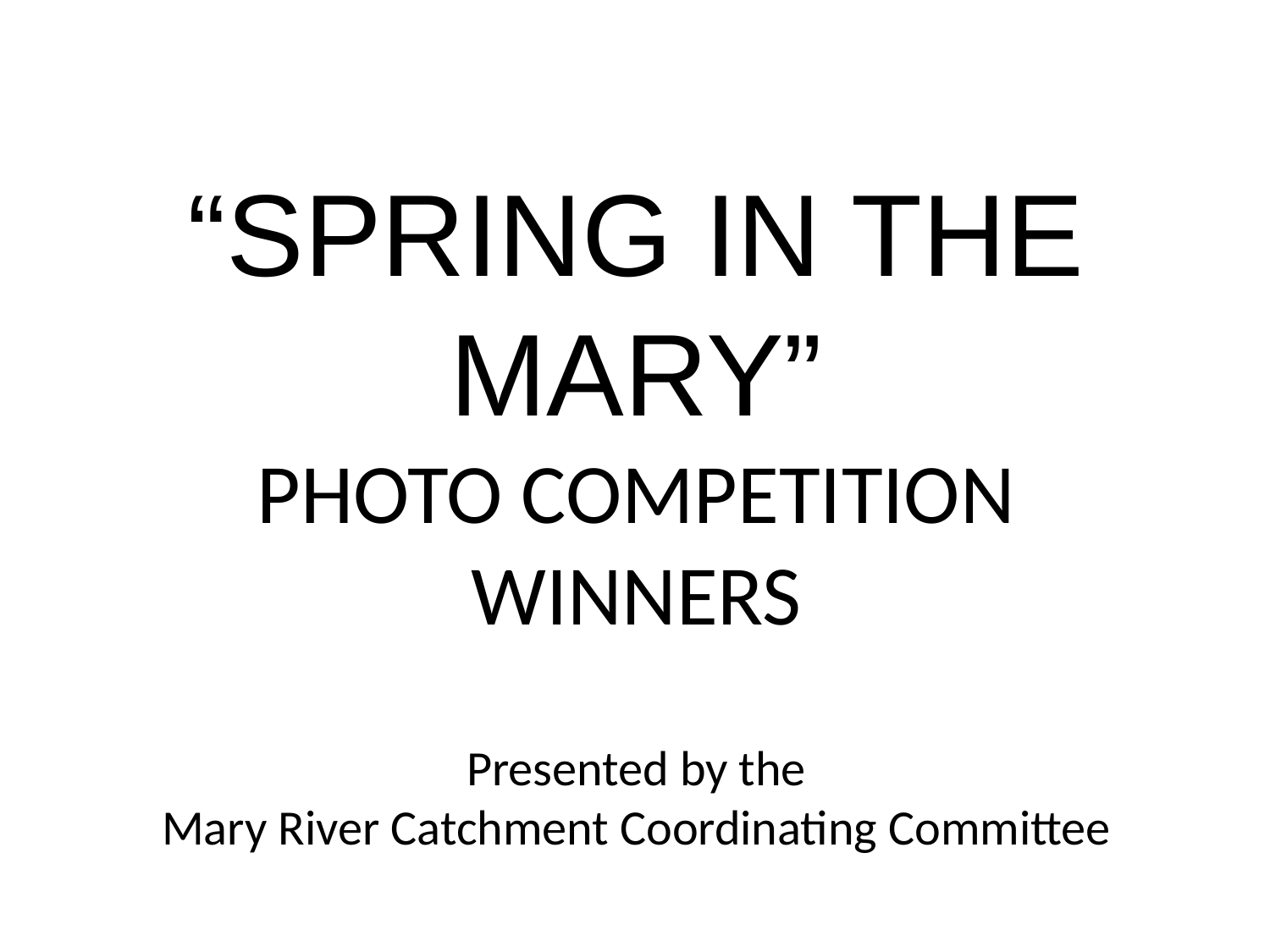

“SPRING IN THE MARY”
PHOTO COMPETITION
WINNERS
# Presented by the Mary River Catchment Coordinating Committee